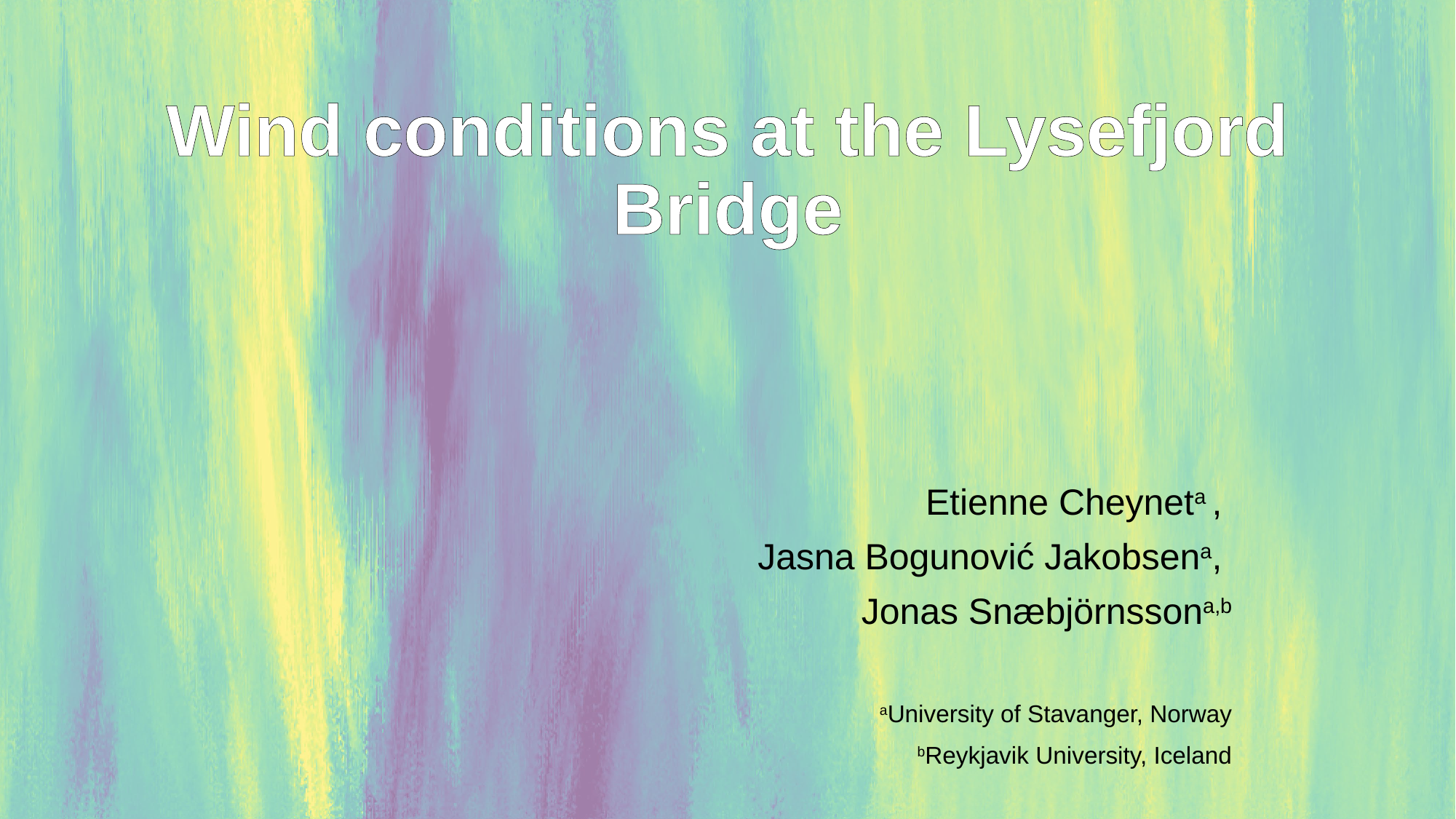

# Wind conditions at the Lysefjord Bridge
Etienne Cheyneta ,
Jasna Bogunović Jakobsena,
Jonas Snæbjörnssona,b

aUniversity of Stavanger, Norway
bReykjavik University, Iceland